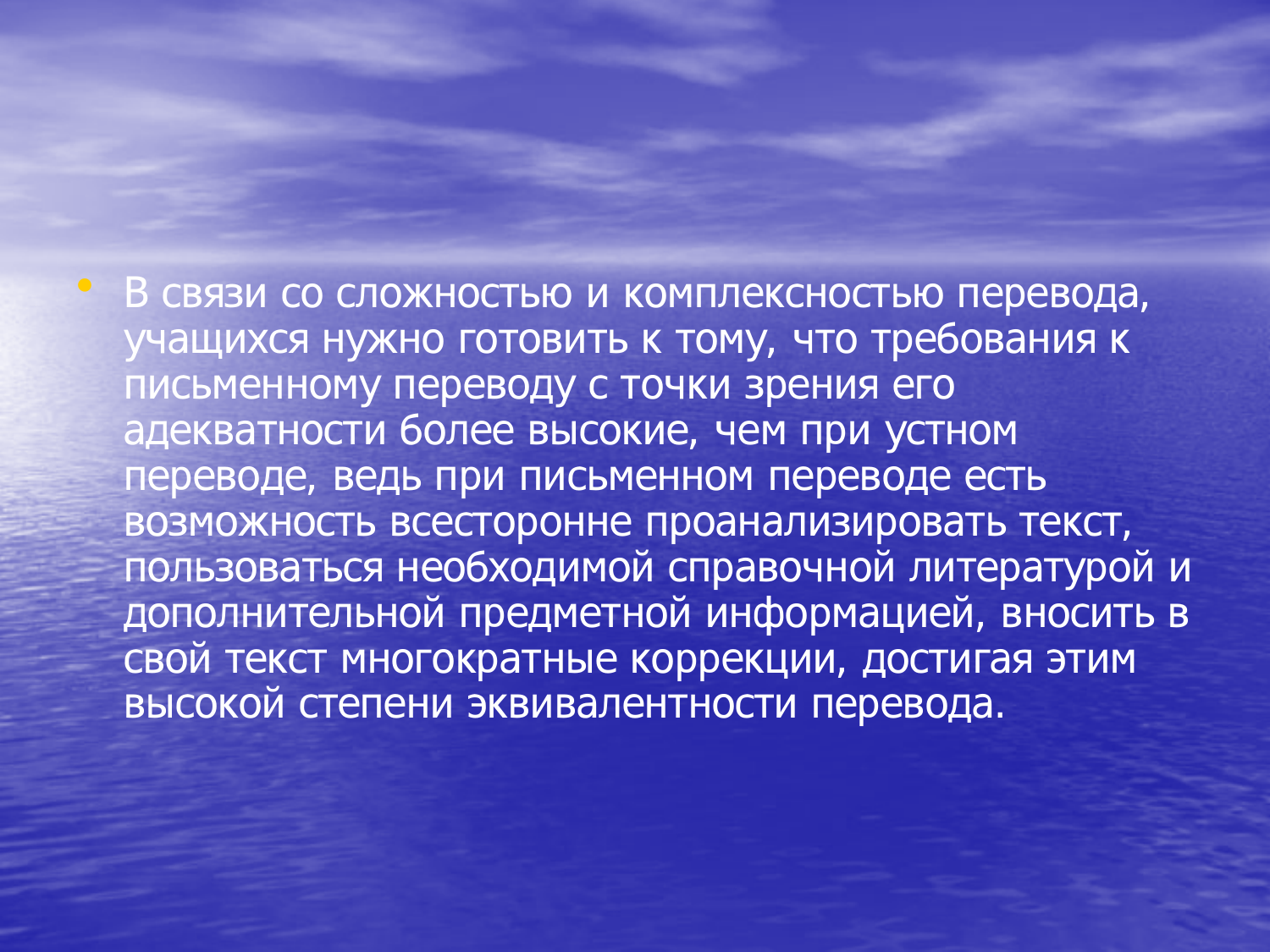

#
В связи со сложностью и комплексностью перевода, учащихся нужно готовить к тому, что требования к письменному переводу с точки зрения его адекватности более высокие, чем при устном переводе, ведь при письменном переводе есть возможность всесторонне проанализировать текст, пользоваться необходимой справочной литературой и дополнительной предметной информацией, вносить в свой текст многократные коррекции, достигая этим высокой степени эквивалентности перевода.